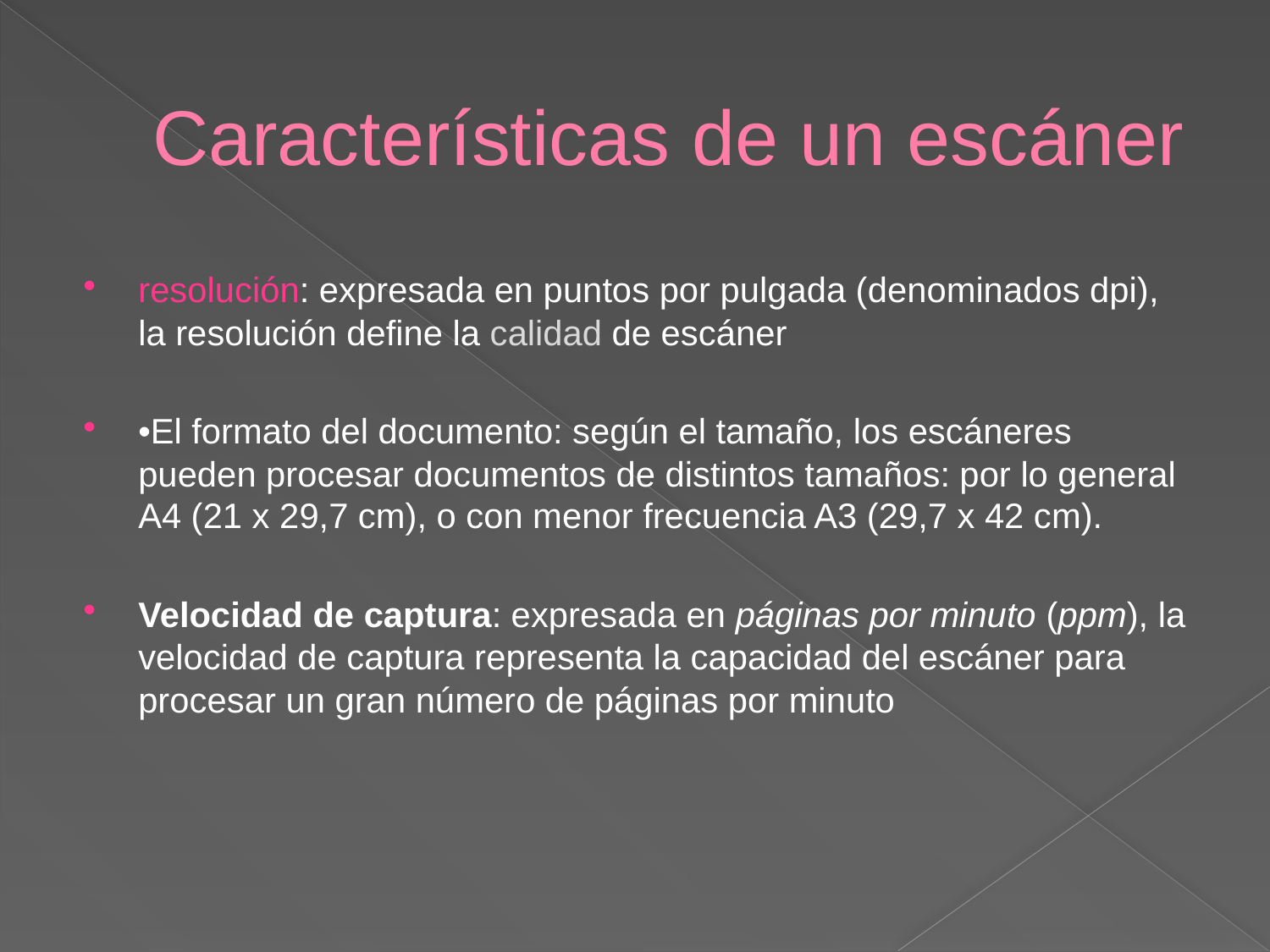

# Características de un escáner
resolución: expresada en puntos por pulgada (denominados dpi), la resolución define la calidad de escáner

•El formato del documento: según el tamaño, los escáneres pueden procesar documentos de distintos tamaños: por lo general A4 (21 x 29,7 cm), o con menor frecuencia A3 (29,7 x 42 cm).

Velocidad de captura: expresada en páginas por minuto (ppm), la velocidad de captura representa la capacidad del escáner para procesar un gran número de páginas por minuto